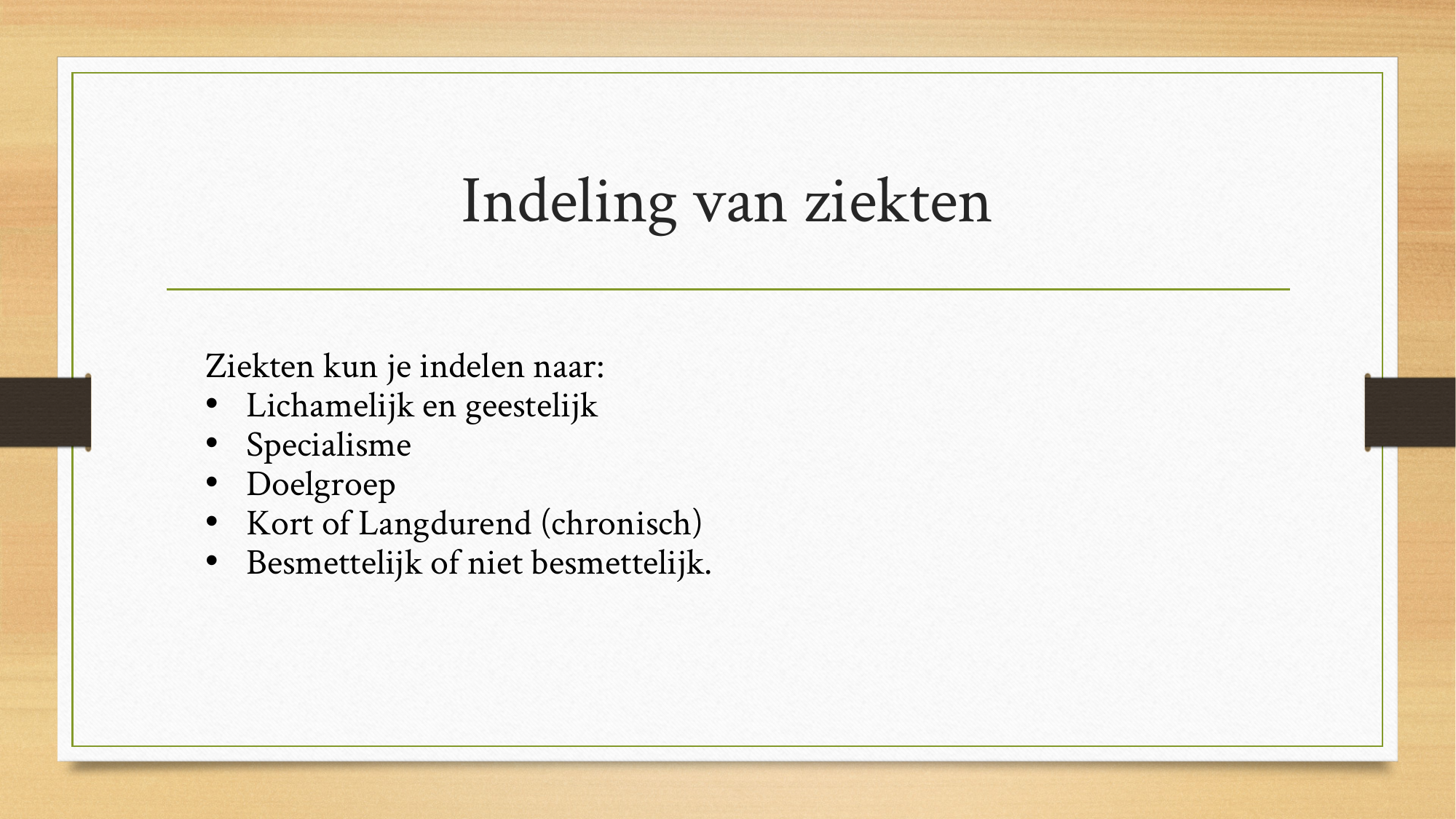

# Indeling van ziekten
Ziekten kun je indelen naar:
Lichamelijk en geestelijk
Specialisme
Doelgroep
Kort of Langdurend (chronisch)
Besmettelijk of niet besmettelijk.